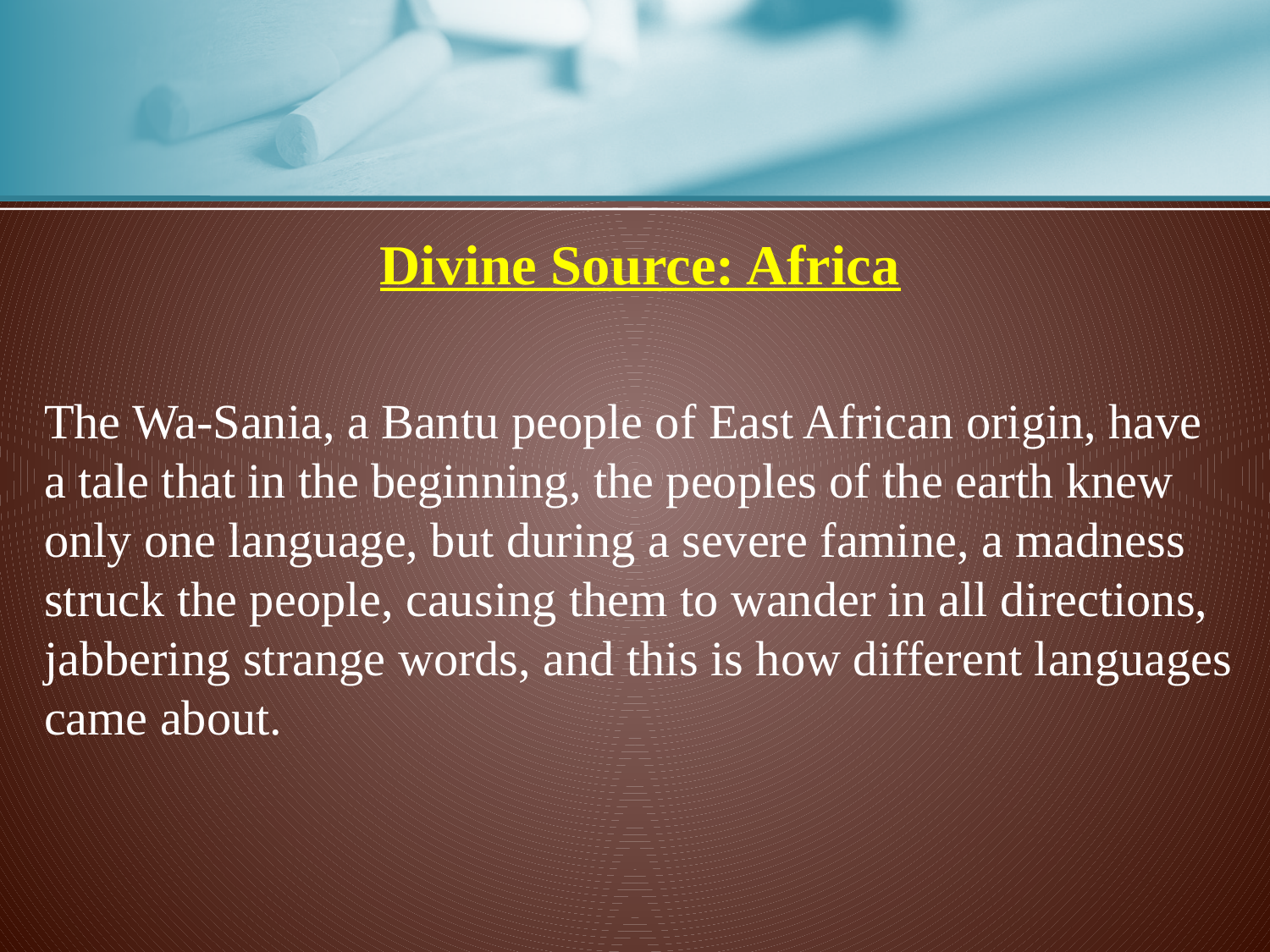

Divine Source: Africa

The Wa-Sania, a Bantu people of East African origin, have a tale that in the beginning, the peoples of the earth knew only one language, but during a severe famine, a madness struck the people, causing them to wander in all directions, jabbering strange words, and this is how different languages came about.